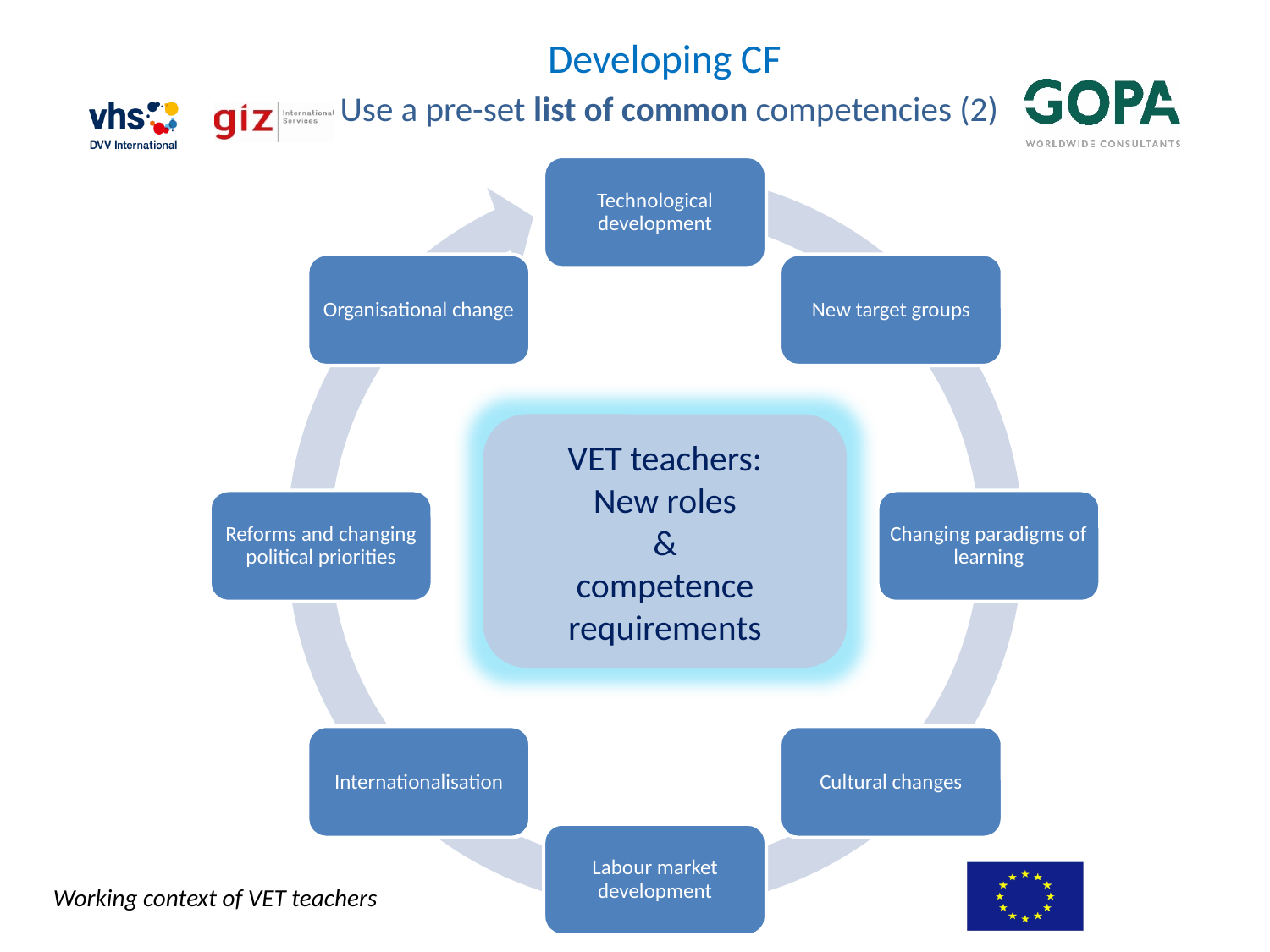

Developing CF
 Use a pre-set list of common competencies (2)
Technological development
New target groups
Changing paradigms of learning
Cultural changes
Labour market development
Internationalisation
Reforms and changing political priorities
Organisational change
VET teachers:
New roles
&
competence requirements
Working context of VET teachers